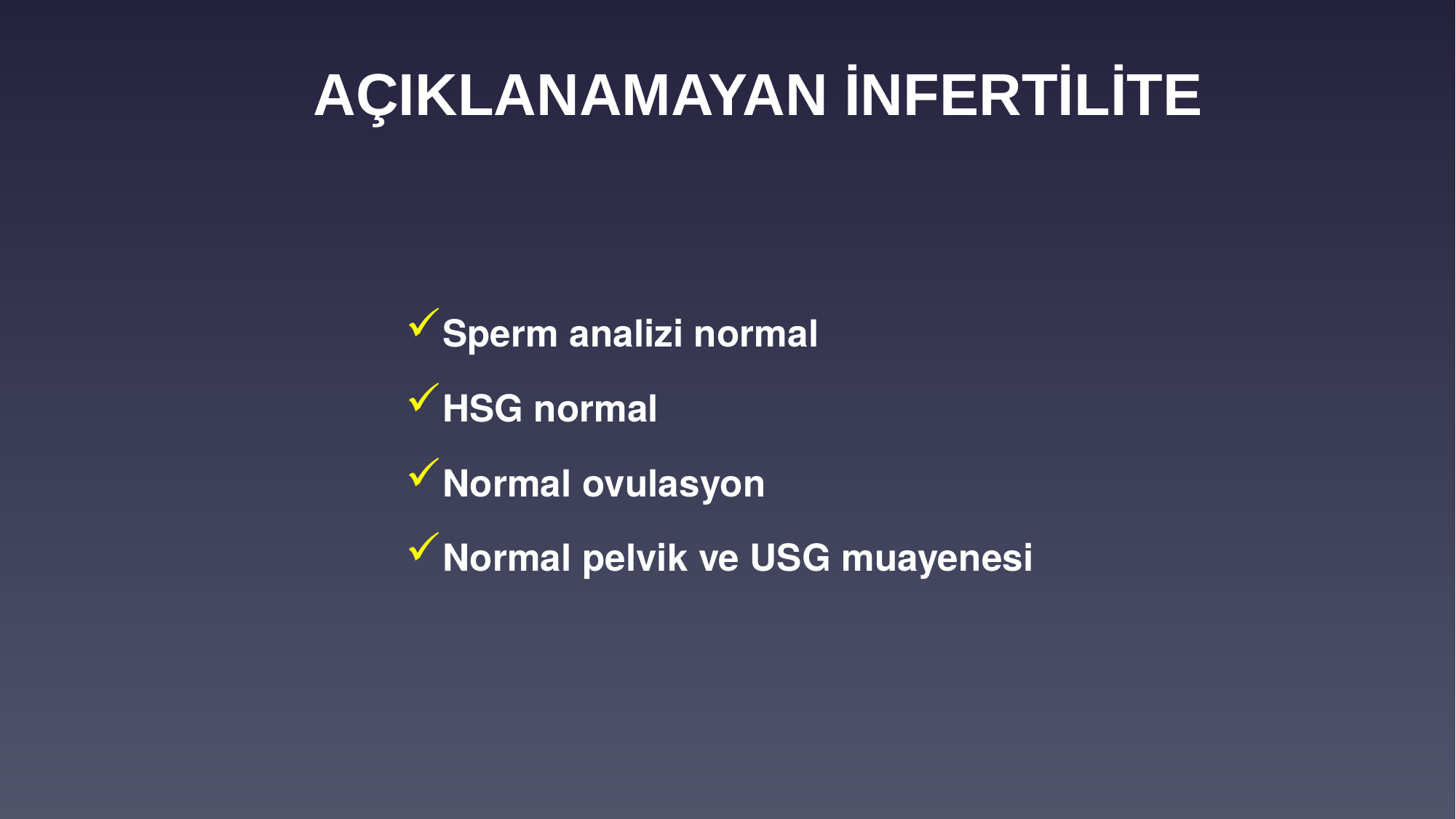

# AÇIKLANAMAYAN İNFERTİLİTE
Sperm analizi normal
HSG normal
Normal ovulasyon
Normal pelvik ve USG muayenesi